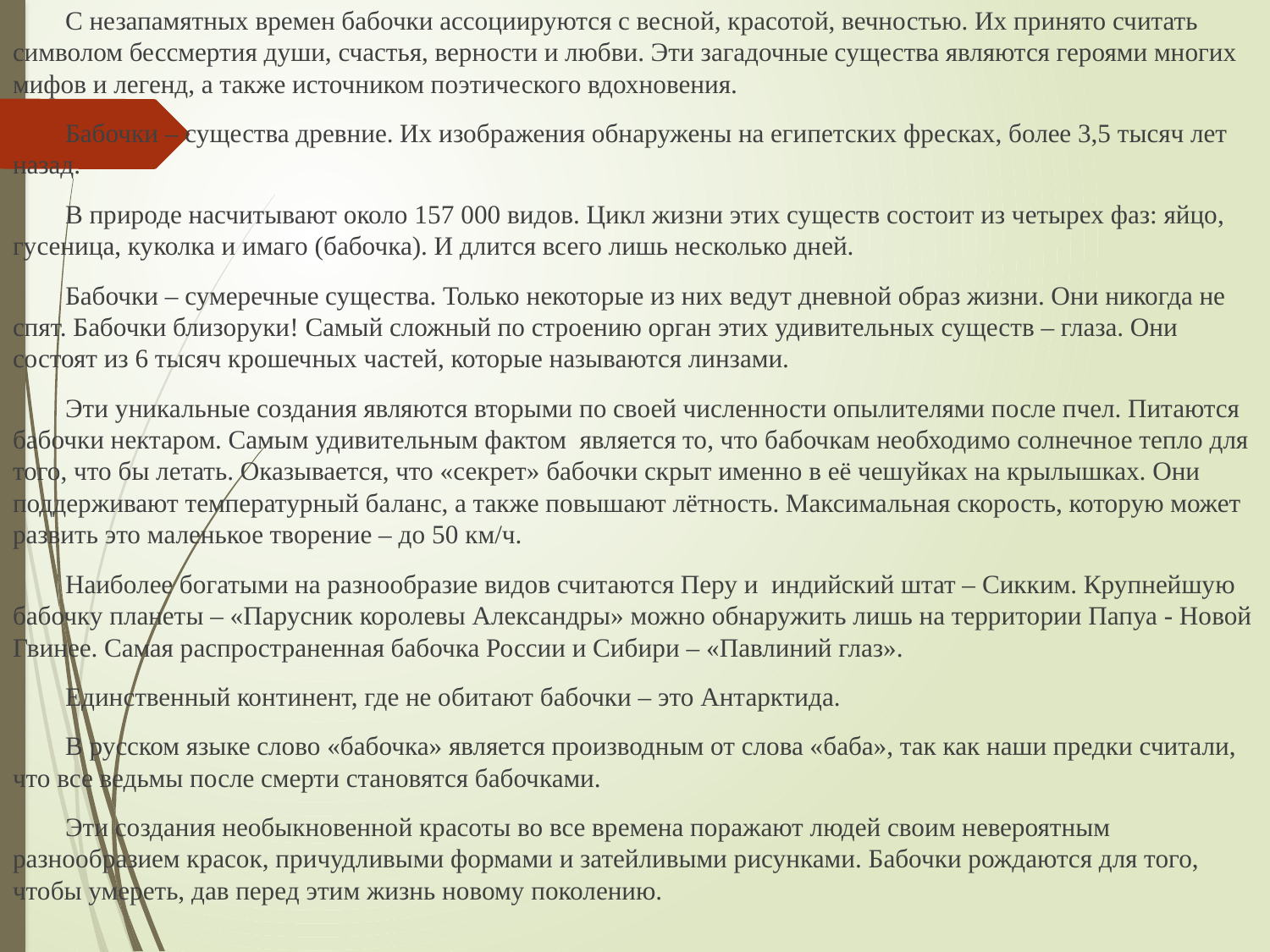

С незапамятных времен бабочки ассоциируются с весной, красотой, вечностью. Их принято считать символом бессмертия души, счастья, верности и любви. Эти загадочные существа являются героями многих мифов и легенд, а также источником поэтического вдохновения.
        Бабочки – существа древние. Их изображения обнаружены на египетских фресках, более 3,5 тысяч лет назад.
        В природе насчитывают около 157 000 видов. Цикл жизни этих существ состоит из четырех фаз: яйцо, гусеница, куколка и имаго (бабочка). И длится всего лишь несколько дней.
        Бабочки – сумеречные существа. Только некоторые из них ведут дневной образ жизни. Они никогда не спят. Бабочки близоруки! Самый сложный по строению орган этих удивительных существ – глаза. Они состоят из 6 тысяч крошечных частей, которые называются линзами.
        Эти уникальные создания являются вторыми по своей численности опылителями после пчел. Питаются бабочки нектаром. Самым удивительным фактом  является то, что бабочкам необходимо солнечное тепло для того, что бы летать. Оказывается, что «секрет» бабочки скрыт именно в её чешуйках на крылышках. Они поддерживают температурный баланс, а также повышают лётность. Максимальная скорость, которую может развить это маленькое творение – до 50 км/ч.
        Наиболее богатыми на разнообразие видов считаются Перу и  индийский штат – Сикким. Крупнейшую бабочку планеты – «Парусник королевы Александры» можно обнаружить лишь на территории Папуа - Новой Гвинее. Самая распространенная бабочка России и Сибири – «Павлиний глаз».
        Единственный континент, где не обитают бабочки – это Антарктида.
        В русском языке слово «бабочка» является производным от слова «баба», так как наши предки считали, что все ведьмы после смерти становятся бабочками.
        Эти создания необыкновенной красоты во все времена поражают людей своим невероятным разнообразием красок, причудливыми формами и затейливыми рисунками. Бабочки рождаются для того, чтобы умереть, дав перед этим жизнь новому поколению.